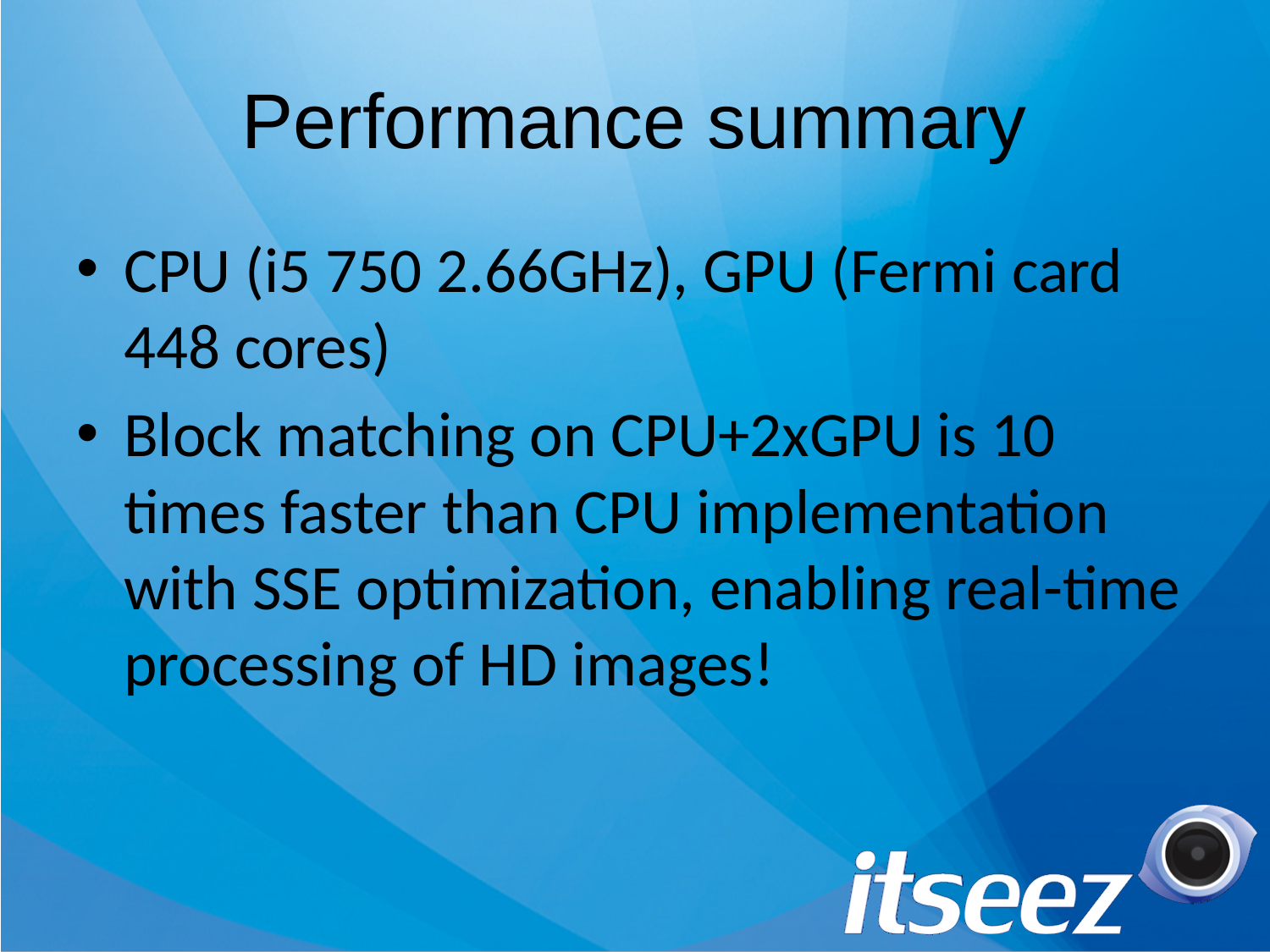

# Performance summary
CPU (i5 750 2.66GHz), GPU (Fermi card 448 cores)
Block matching on CPU+2xGPU is 10 times faster than CPU implementation with SSE optimization, enabling real-time processing of HD images!